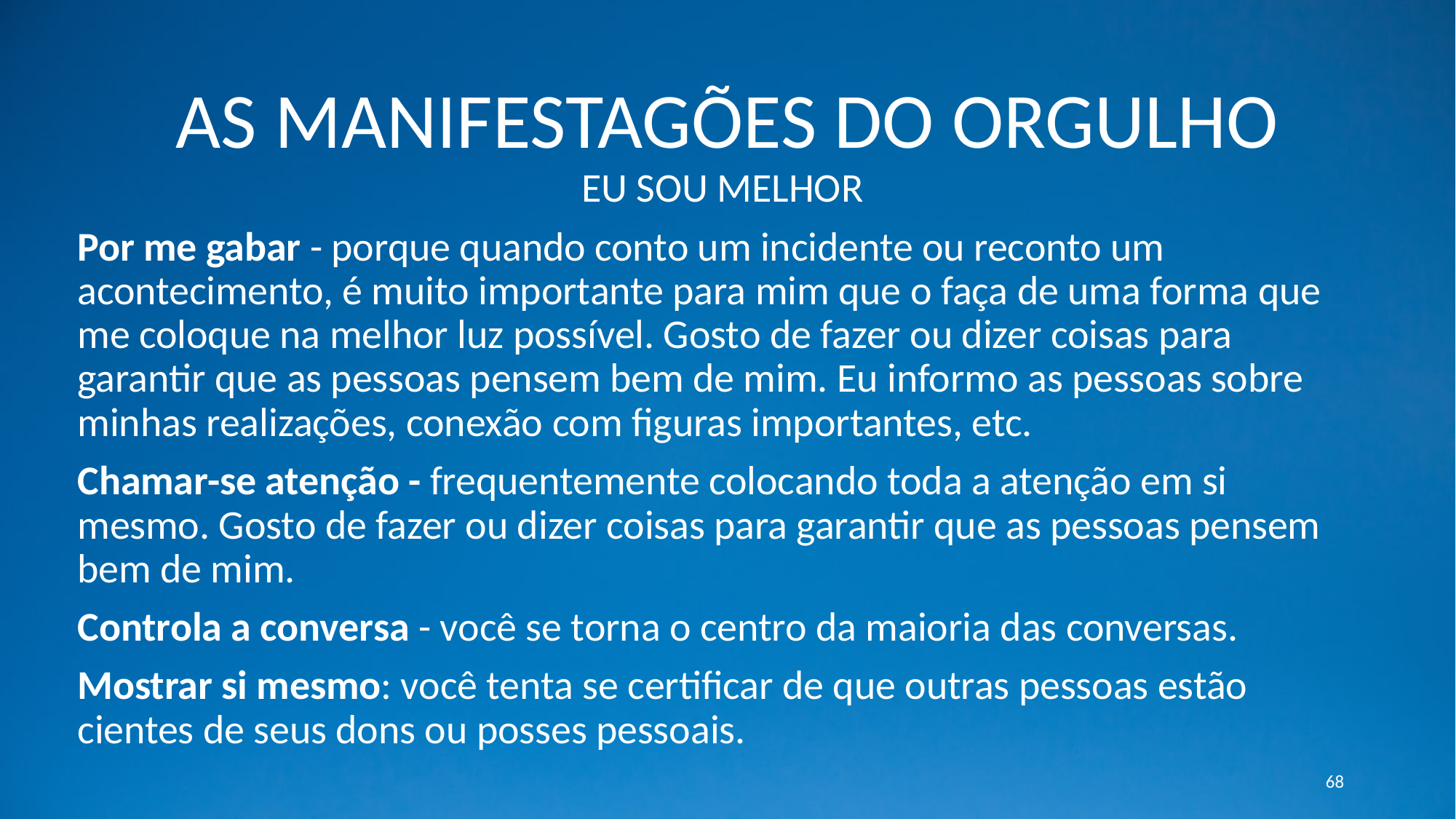

# AS MANIFESTAGÕES DO ORGULHO
EU SOU MELHOR
Por me gabar - porque quando conto um incidente ou reconto um acontecimento, é muito importante para mim que o faça de uma forma que me coloque na melhor luz possível. Gosto de fazer ou dizer coisas para garantir que as pessoas pensem bem de mim. Eu informo as pessoas sobre minhas realizações, conexão com figuras importantes, etc.
Chamar-se atenção - frequentemente colocando toda a atenção em si mesmo. Gosto de fazer ou dizer coisas para garantir que as pessoas pensem bem de mim.
Controla a conversa - você se torna o centro da maioria das conversas.
Mostrar si mesmo: você tenta se certificar de que outras pessoas estão cientes de seus dons ou posses pessoais.
68